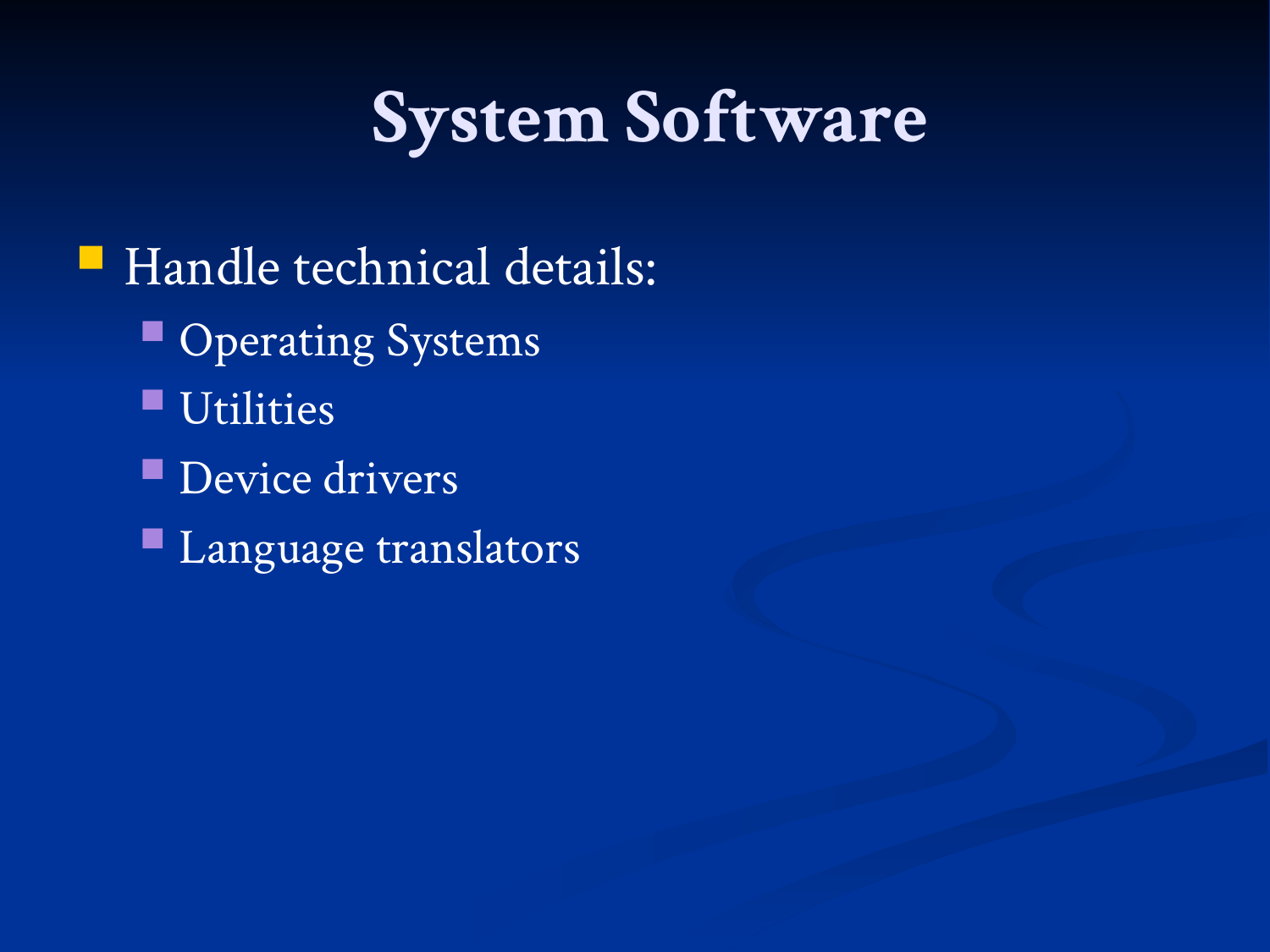

System Software
Handle technical details:
Operating Systems
Utilities
Device drivers
Language translators